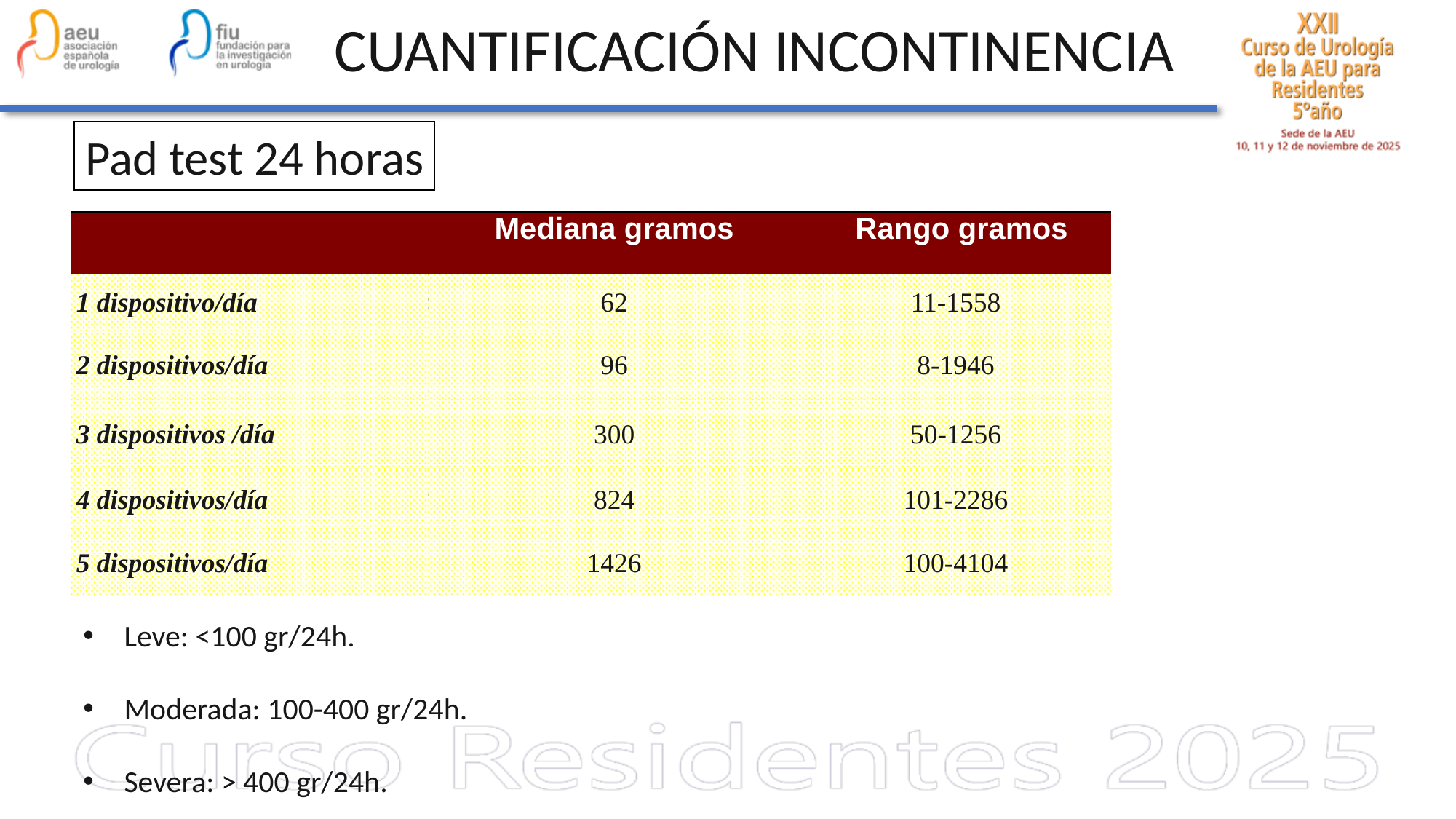

CUANTIFICACIÓN INCONTINENCIA
Pad test 24 horas
|  | Mediana gramos | Rango gramos |
| --- | --- | --- |
| 1 dispositivo/día | 62 | 11-1558 |
| 2 dispositivos/día | 96 | 8-1946 |
| 3 dispositivos /día | 300 | 50-1256 |
| 4 dispositivos/día | 824 | 101-2286 |
| 5 dispositivos/día | 1426 | 100-4104 |
Leve: 1-2 compresas/día.

Moderada: 3-4compresas/día.

Severa: ≥ 5 compresas/día.
Leve: <100 gr/24h.

Moderada: 100-400 gr/24h.

Severa: > 400 gr/24h.